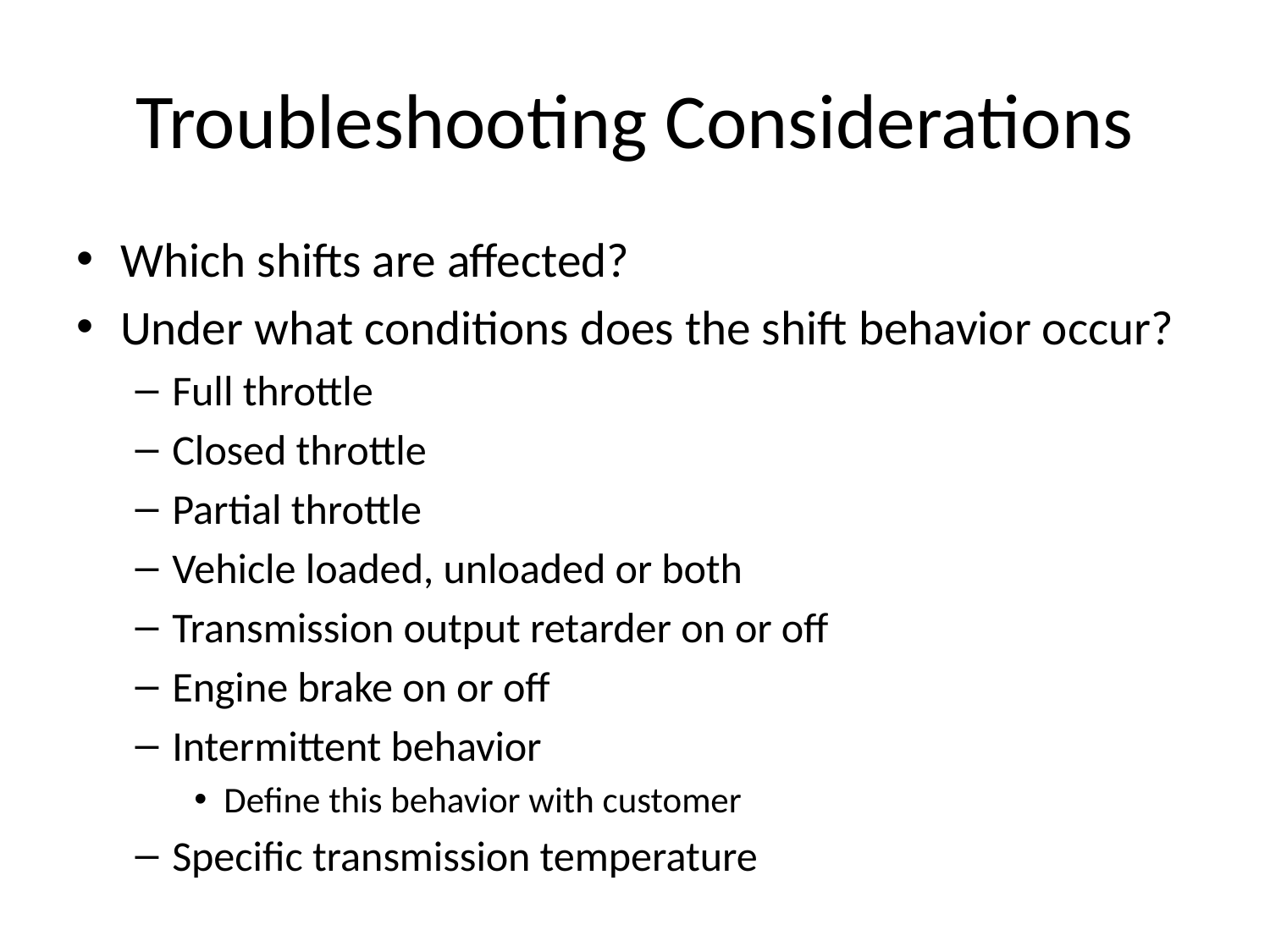

# Troubleshooting Considerations
Which shifts are affected?
Under what conditions does the shift behavior occur?
Full throttle
Closed throttle
Partial throttle
Vehicle loaded, unloaded or both
Transmission output retarder on or off
Engine brake on or off
Intermittent behavior
Define this behavior with customer
Specific transmission temperature